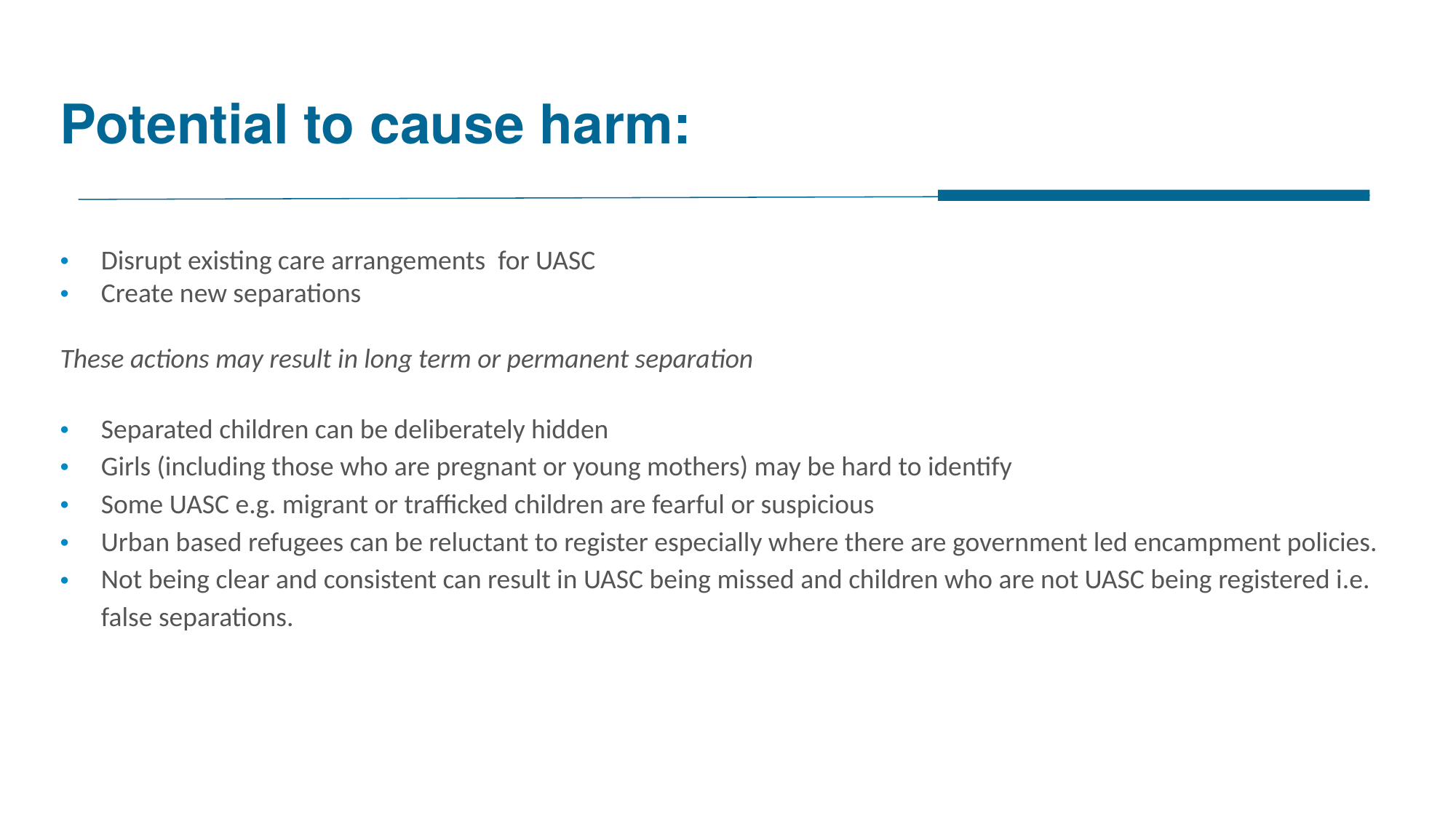

Potential to cause harm:

Disrupt existing care arrangements  for UASC
Create new separations

These actions may result in long term or permanent separation
Separated children can be deliberately hidden
Girls (including those who are pregnant or young mothers) may be hard to identify
Some UASC e.g. migrant or trafficked children are fearful or suspicious
Urban based refugees can be reluctant to register especially where there are government led encampment policies.
Not being clear and consistent can result in UASC being missed and children who are not UASC being registered i.e. false separations.